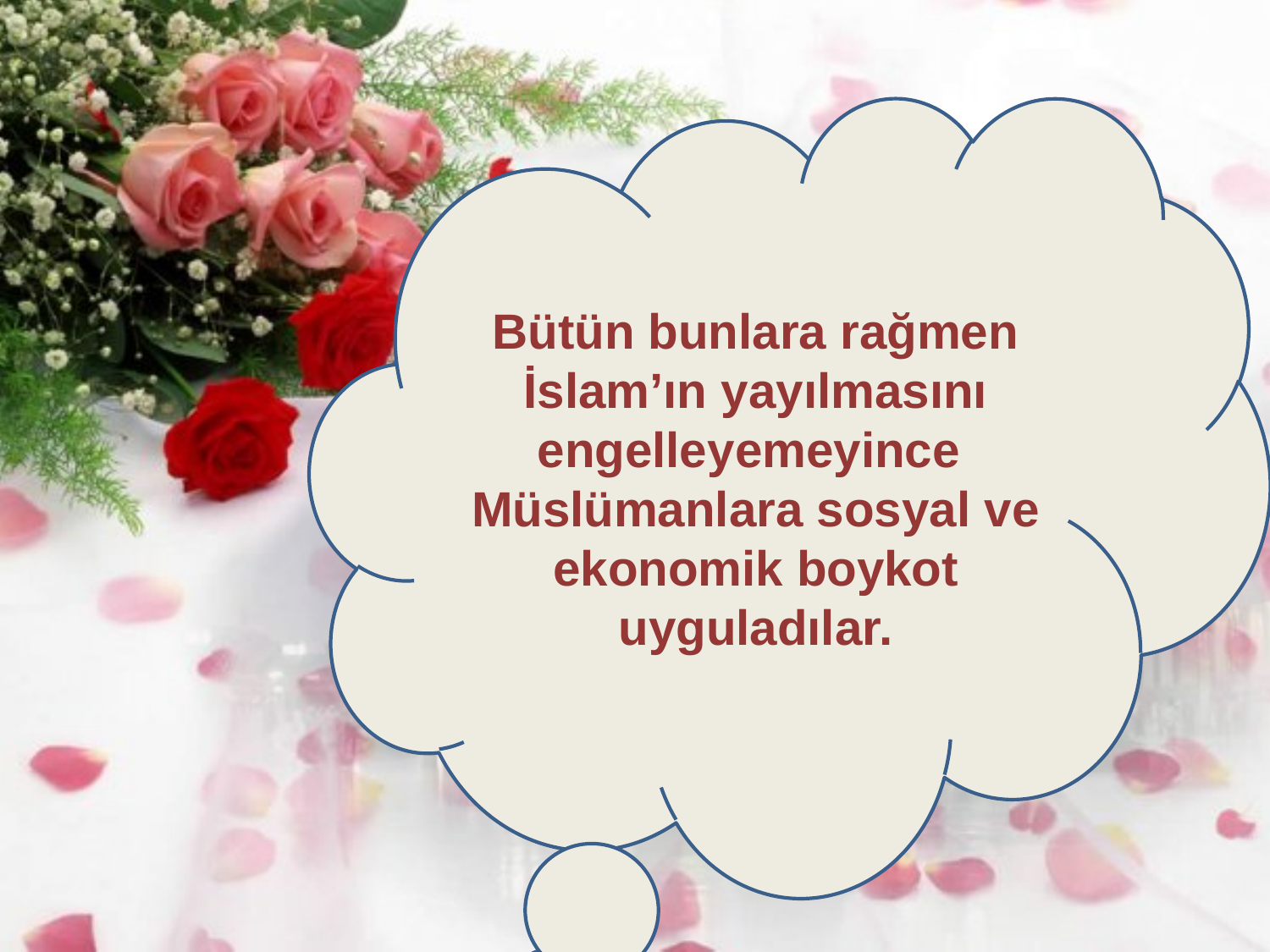

Bütün bunlara rağmen İslam’ın yayılmasını engelleyemeyince  Müslümanlara sosyal ve ekonomik boykot uyguladılar.